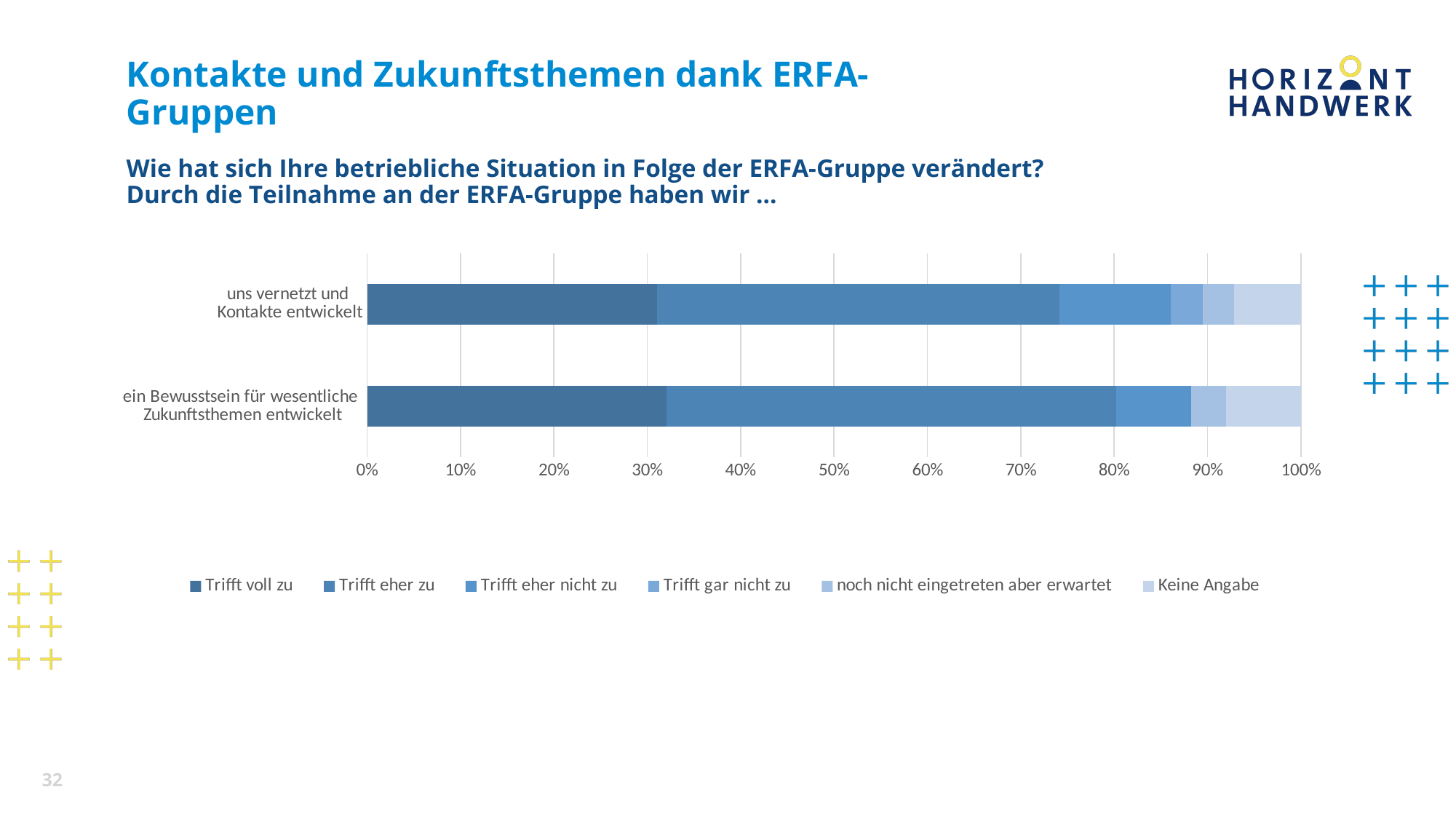

Kontakte und Zukunftsthemen dank ERFA-Gruppen
Wie hat sich Ihre betriebliche Situation in Folge der ERFA-Gruppe verändert?
Durch die Teilnahme an der ERFA-Gruppe haben wir …

### Chart

| Category | Trifft voll zu | Trifft eher zu | Trifft eher nicht zu | Trifft gar nicht zu | noch nicht eingetreten aber erwartet | Keine Angabe |
|---|---|---|---|---|---|---|
| ein Bewusstsein für wesentliche
Zukunftsthemen entwickelt | 30.8 | 46.2 | 7.7 | 0.0 | 3.6 | 7.7 |
| uns vernetzt und
Kontakte entwickelt | 33.3 | 46.2 | 12.8 | 3.6 | 3.6 | 7.7 |
32